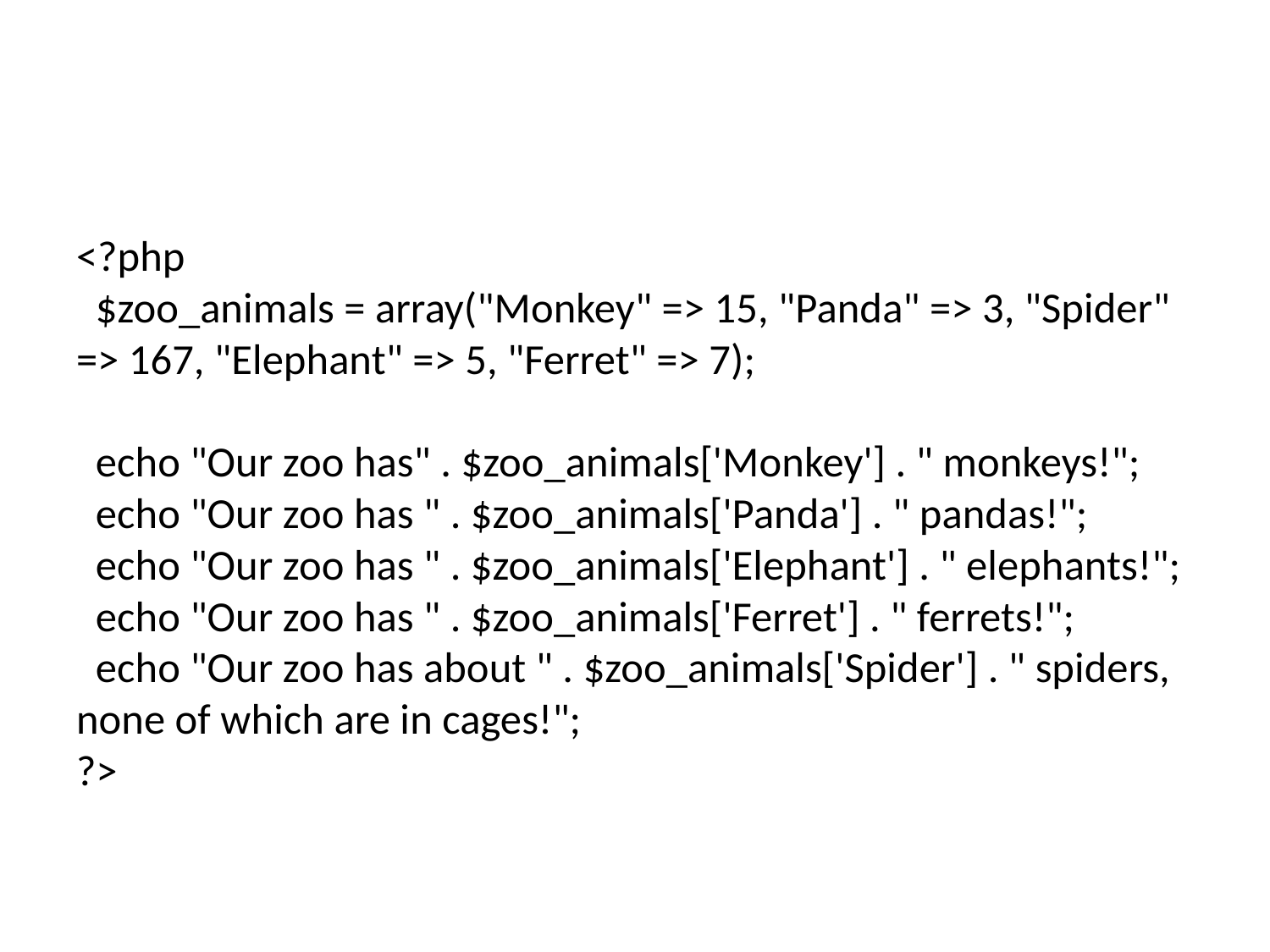

#
<?php
  $zoo_animals = array("Monkey" => 15, "Panda" => 3, "Spider" => 167, "Elephant" => 5, "Ferret" => 7);
  echo "Our zoo has" . $zoo_animals['Monkey'] . " monkeys!";
  echo "Our zoo has " . $zoo_animals['Panda'] . " pandas!";
  echo "Our zoo has " . $zoo_animals['Elephant'] . " elephants!";
  echo "Our zoo has " . $zoo_animals['Ferret'] . " ferrets!";
  echo "Our zoo has about " . $zoo_animals['Spider'] . " spiders, none of which are in cages!";
?>